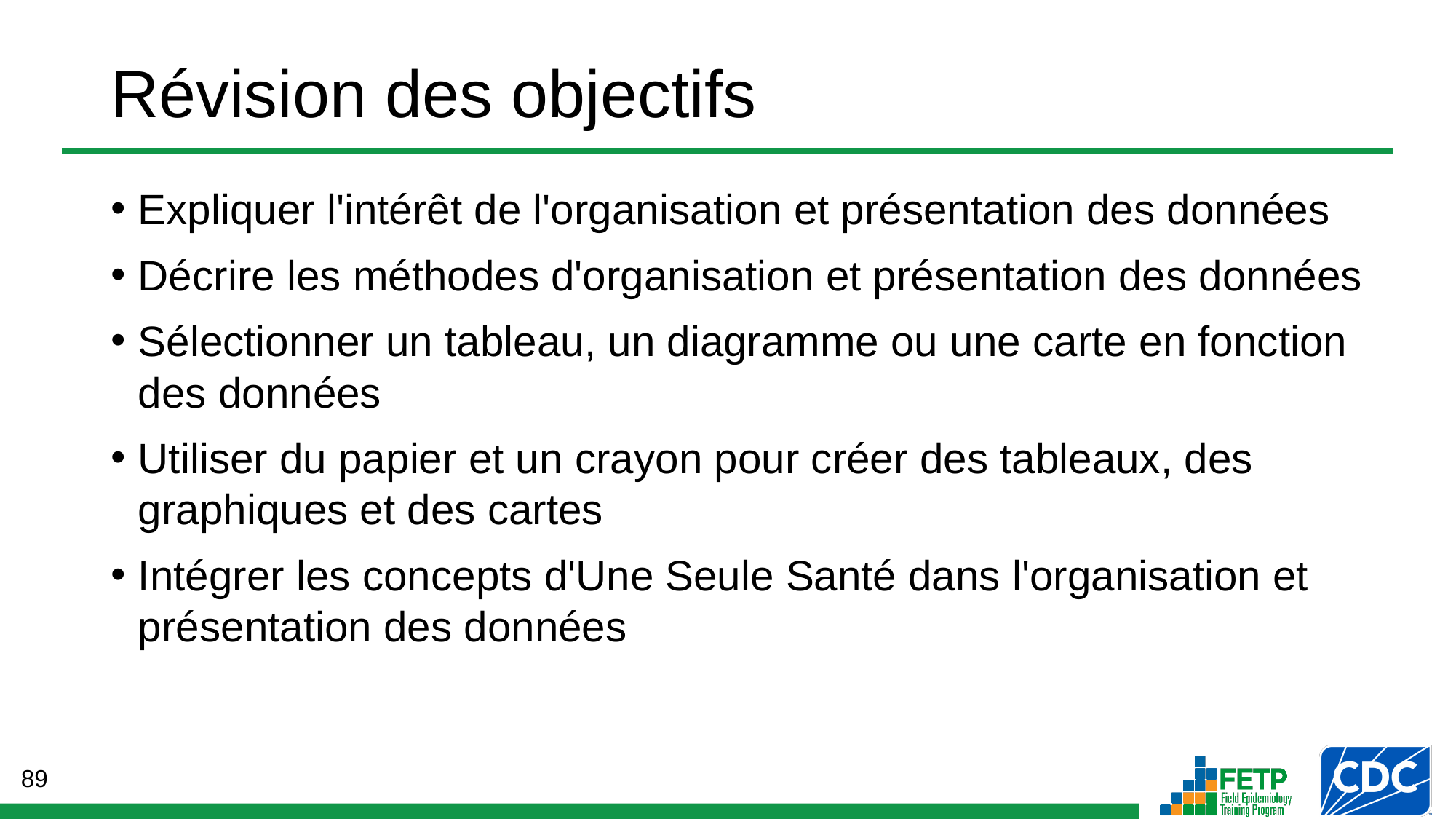

# Révision des objectifs
Expliquer l'intérêt de l'organisation et présentation des données
Décrire les méthodes d'organisation et présentation des données
Sélectionner un tableau, un diagramme ou une carte en fonction des données
Utiliser du papier et un crayon pour créer des tableaux, des graphiques et des cartes
Intégrer les concepts d'Une Seule Santé dans l'organisation et présentation des données